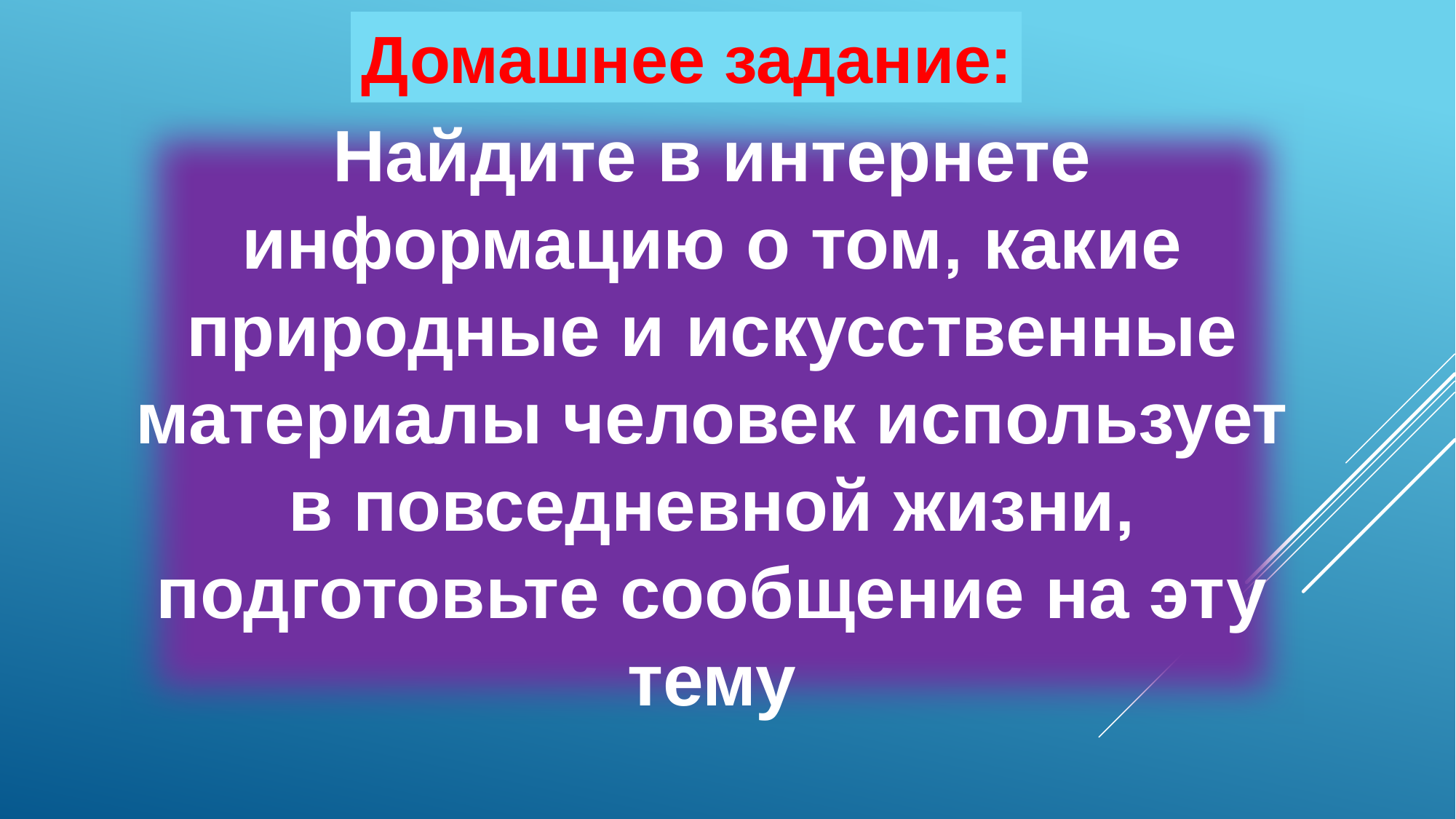

Домашнее задание:
Найдите в интернете информацию о том, какие природные и искусственные материалы человек использует в повседневной жизни, подготовьте сообщение на эту тему